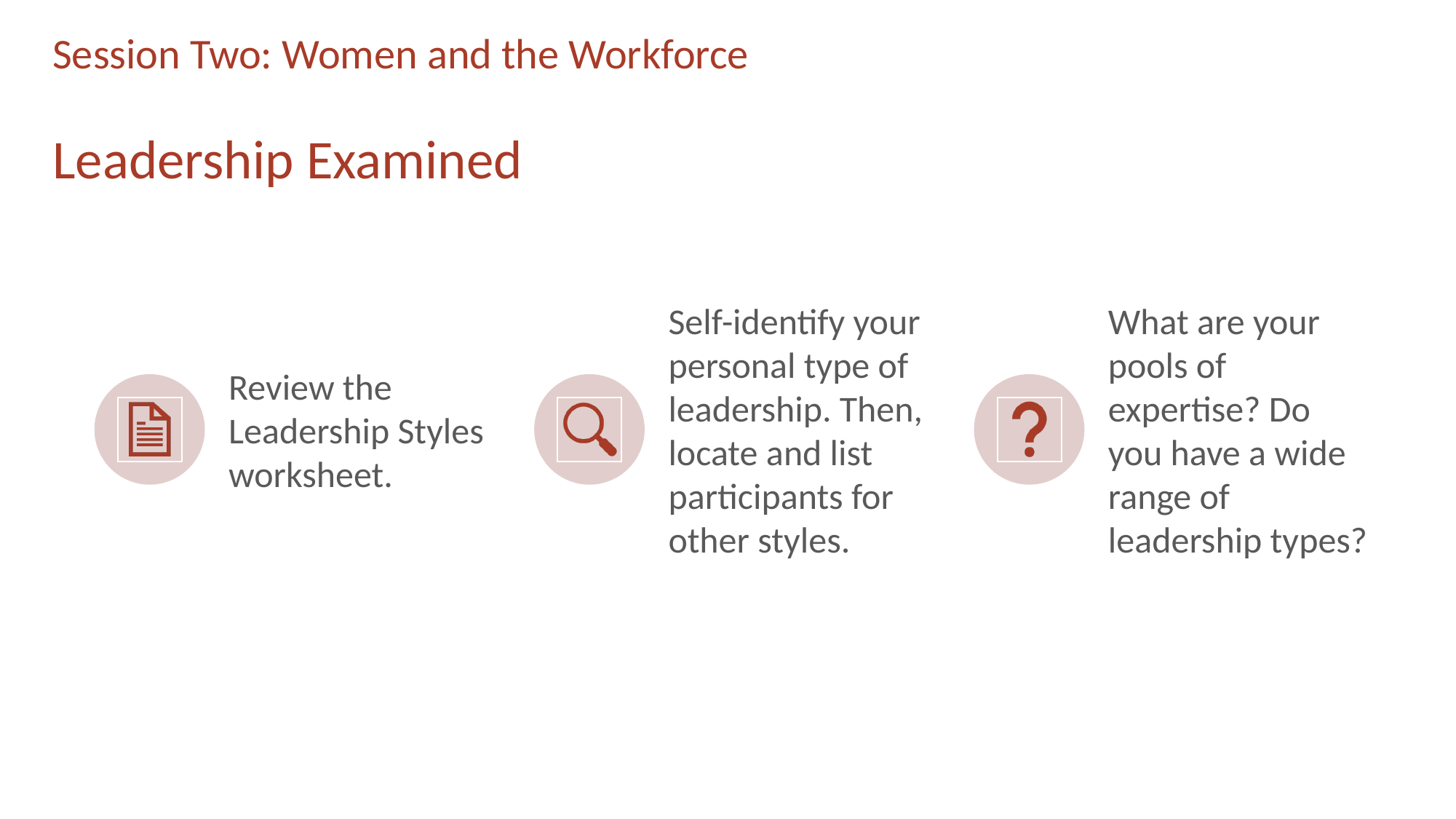

# Session Two: Women and the Workforce
Leadership Examined
Review the Leadership Styles worksheet.
Self-identify your personal type of leadership. Then, locate and list participants for other styles.
What are your pools of expertise? Do you have a wide range of leadership types?